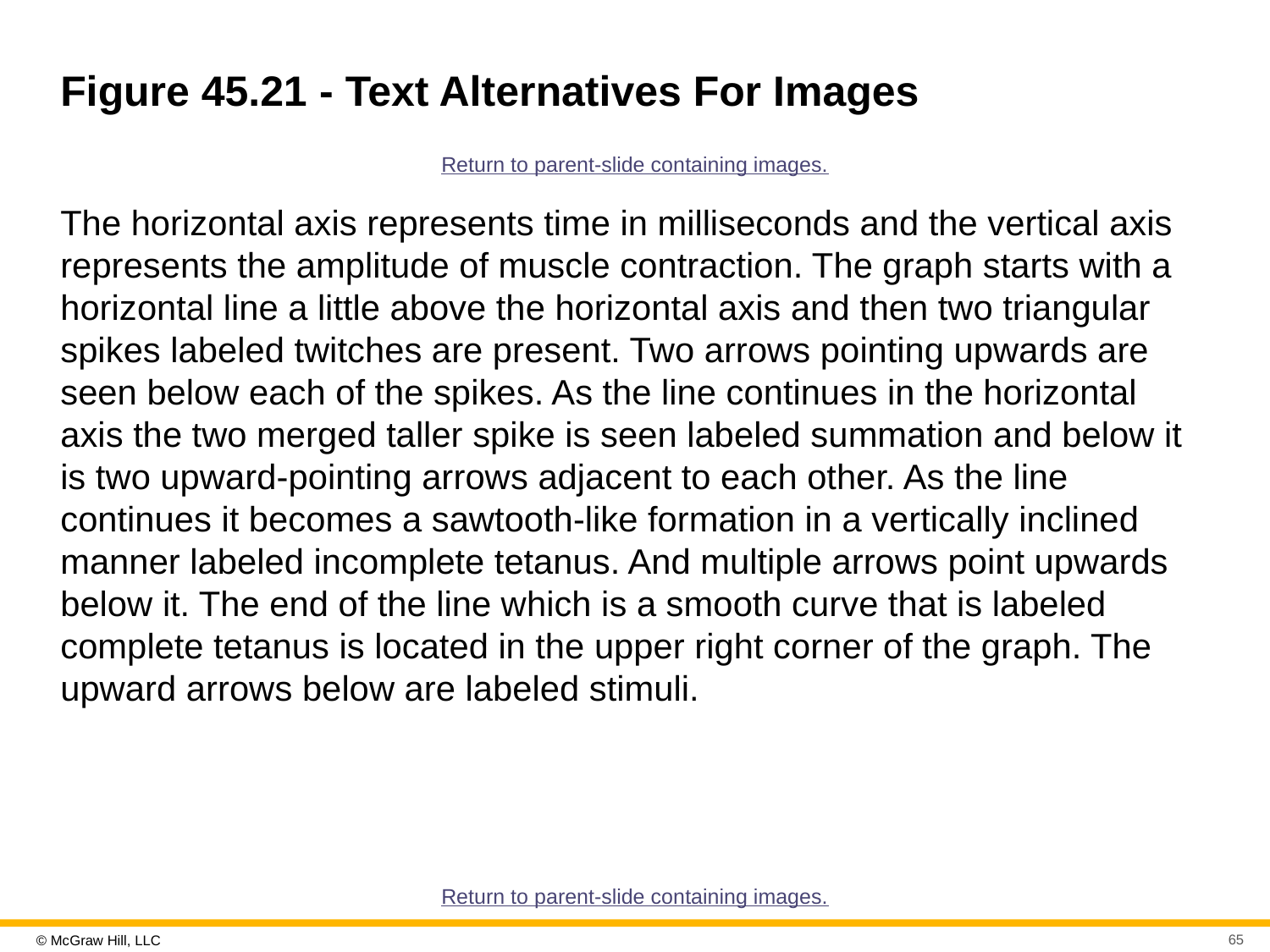

# Figure 45.21 - Text Alternatives For Images
Return to parent-slide containing images.
The horizontal axis represents time in milliseconds and the vertical axis represents the amplitude of muscle contraction. The graph starts with a horizontal line a little above the horizontal axis and then two triangular spikes labeled twitches are present. Two arrows pointing upwards are seen below each of the spikes. As the line continues in the horizontal axis the two merged taller spike is seen labeled summation and below it is two upward-pointing arrows adjacent to each other. As the line continues it becomes a sawtooth-like formation in a vertically inclined manner labeled incomplete tetanus. And multiple arrows point upwards below it. The end of the line which is a smooth curve that is labeled complete tetanus is located in the upper right corner of the graph. The upward arrows below are labeled stimuli.
Return to parent-slide containing images.
65